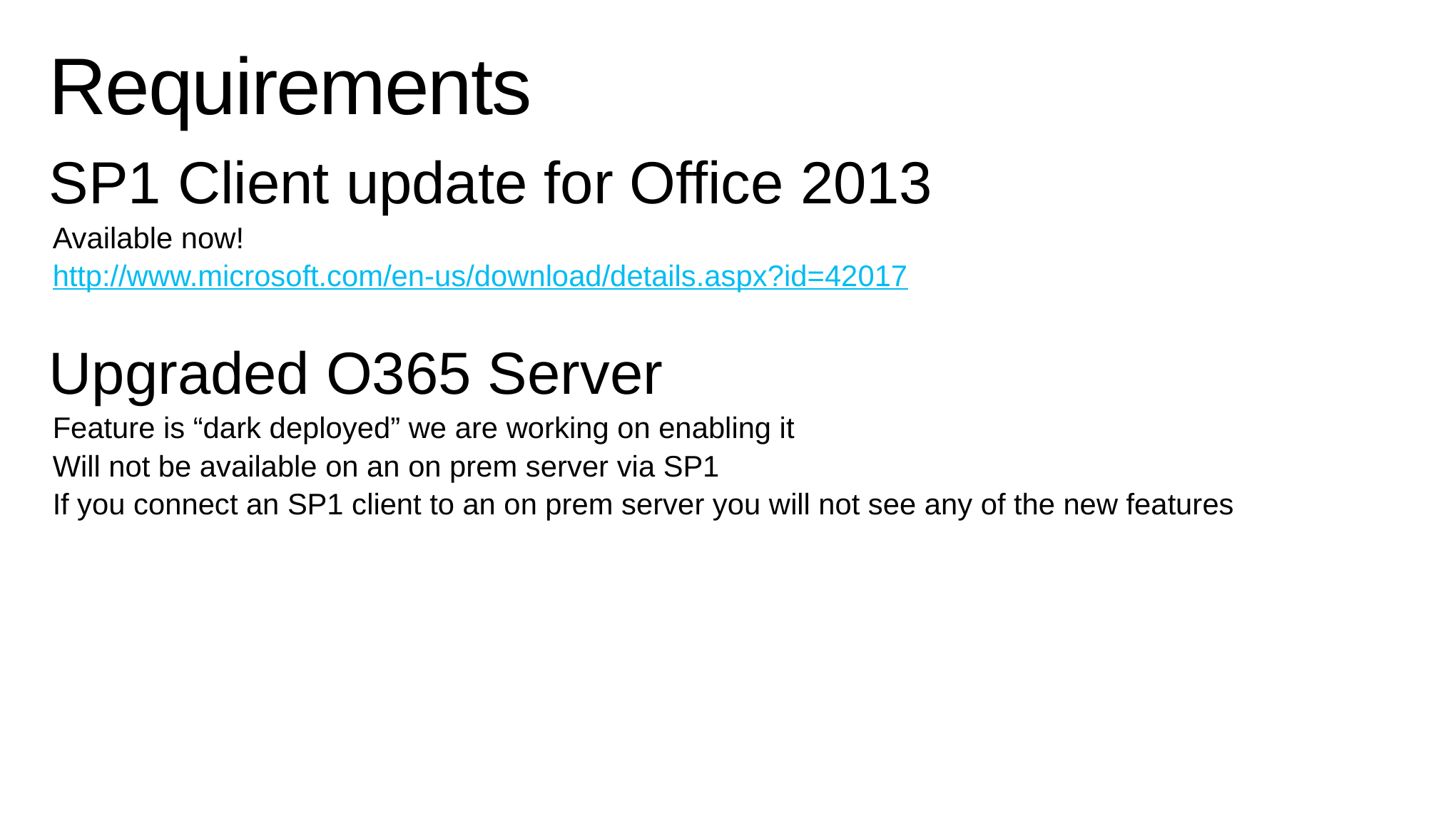

# Requirements
SP1 Client update for Office 2013
Available now!
http://www.microsoft.com/en-us/download/details.aspx?id=42017

Upgraded O365 Server
Feature is “dark deployed” we are working on enabling it
Will not be available on an on prem server via SP1
If you connect an SP1 client to an on prem server you will not see any of the new features